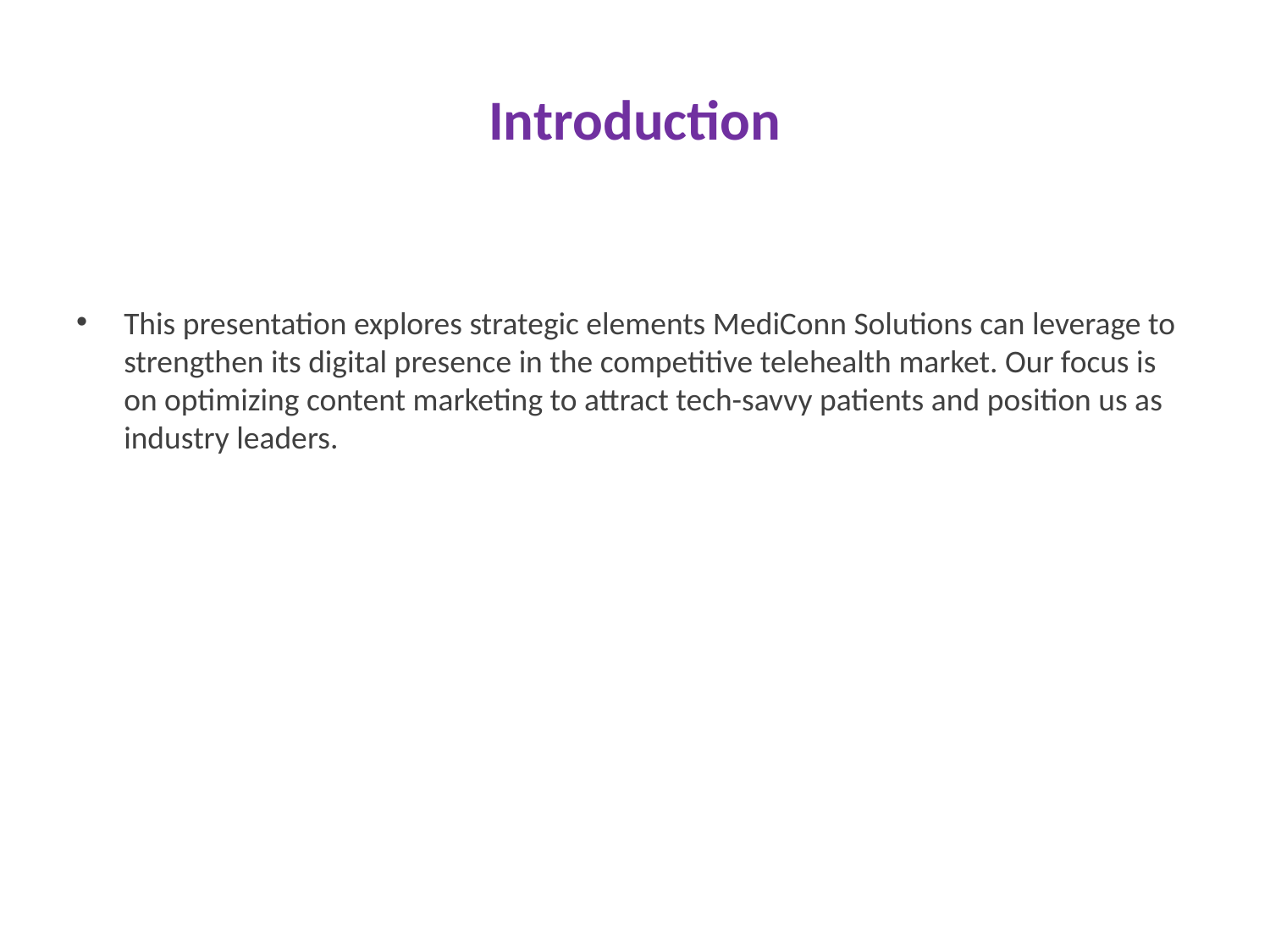

# Introduction

This presentation explores strategic elements MediConn Solutions can leverage to strengthen its digital presence in the competitive telehealth market. Our focus is on optimizing content marketing to attract tech-savvy patients and position us as industry leaders.